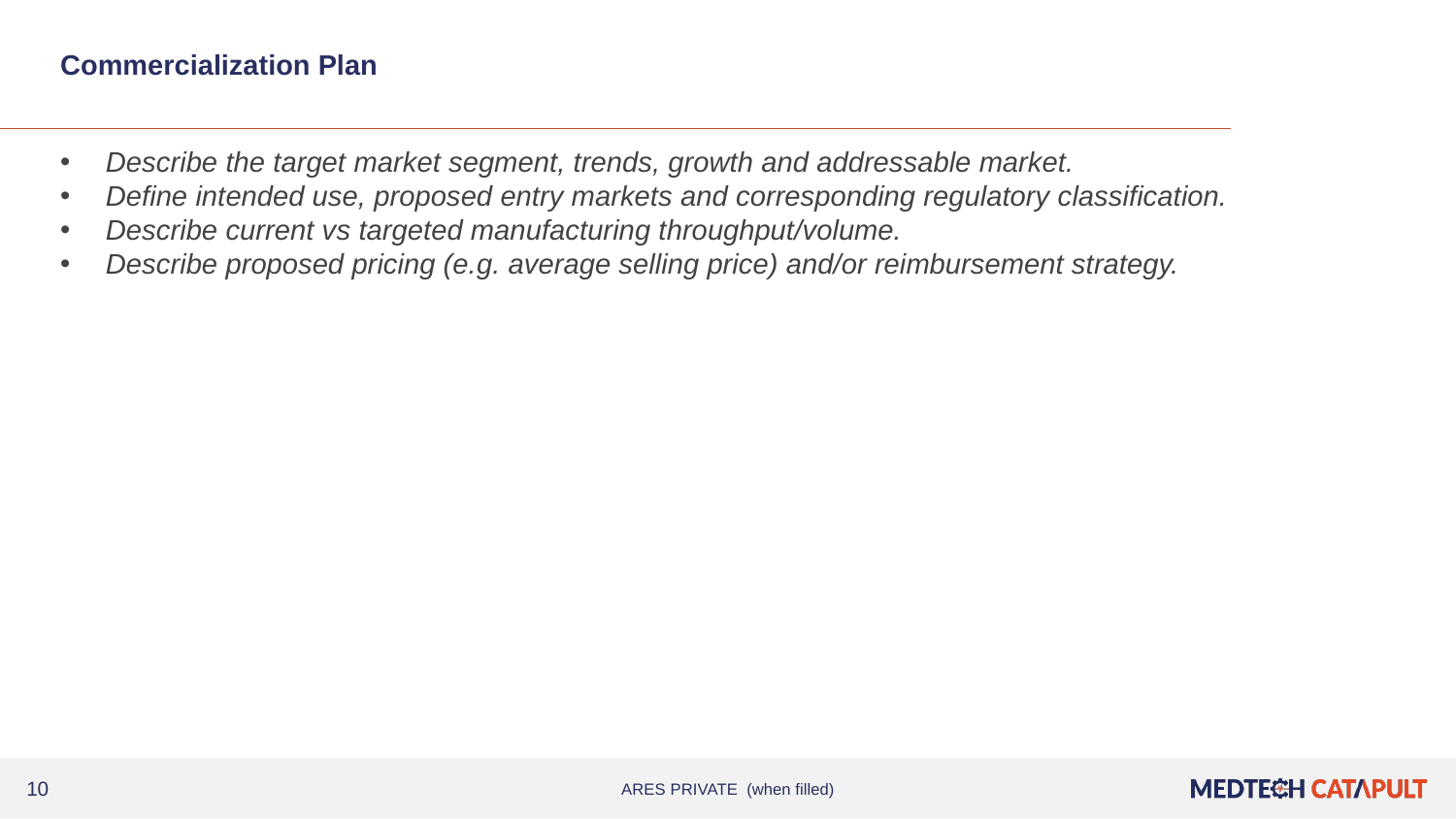

# Commercialization Plan
Describe the target market segment, trends, growth and addressable market.
Define intended use, proposed entry markets and corresponding regulatory classification.
Describe current vs targeted manufacturing throughput/volume.
Describe proposed pricing (e.g. average selling price) and/or reimbursement strategy.
ARES PRIVATE  (when filled)